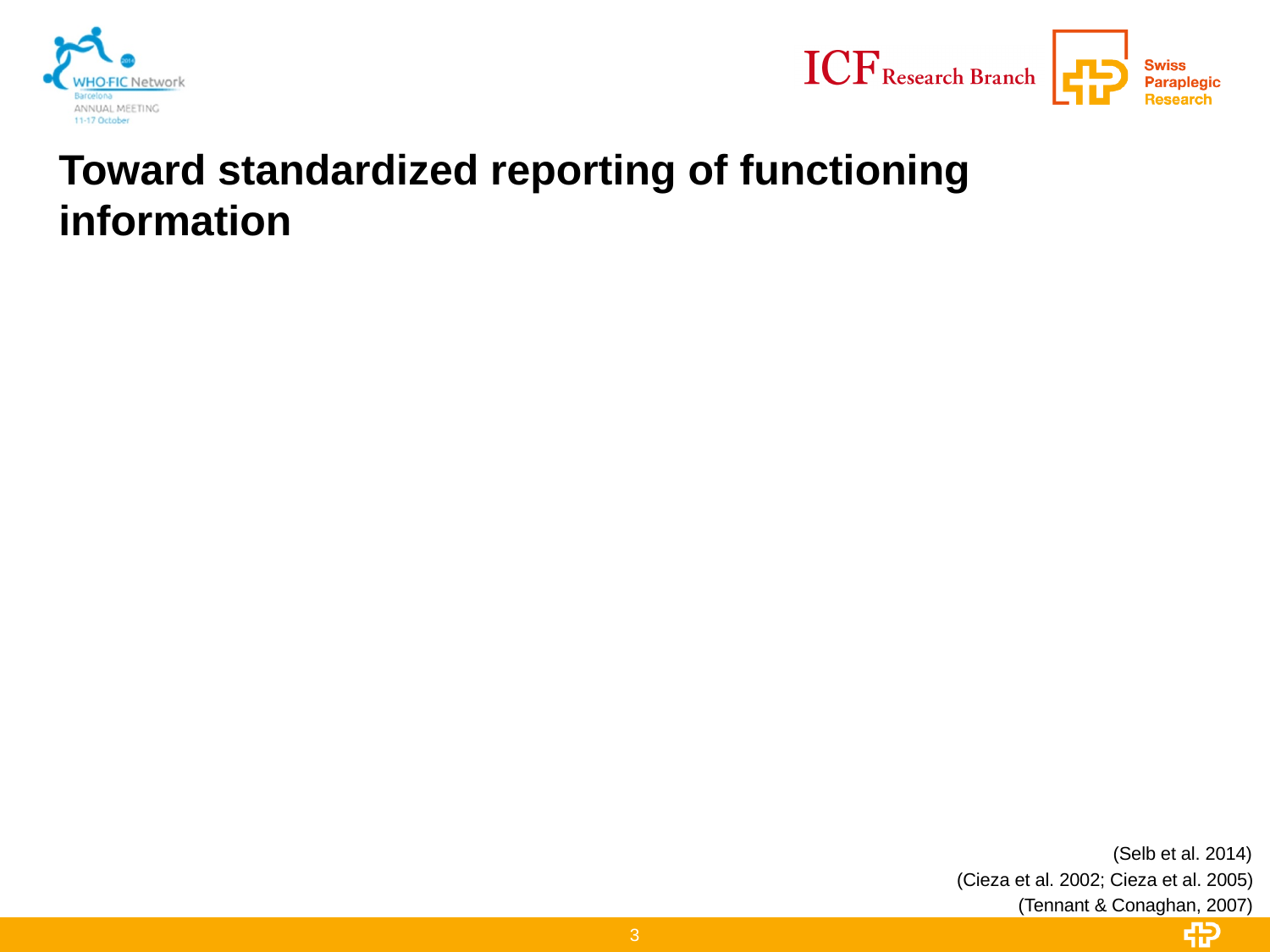

# Toward standardized reporting of functioning information

| Questions to be answered | Specification of elements for reporting | Relevant tools and methods |
| --- | --- | --- |
| What to assess? | ICF categories | ICF Core Sets |
| How to assess? | Existing methods and modes for data collection | ICF Linking Rules |
| How to report? | Standardized units: Range from 0 to 100 | Rasch measurement model |
| Questions to be answered | Specification of elements for reporting | Relevant tools and methods |
| --- | --- | --- |
| What to assess? | ICF categories | ICF Core Sets |
| How to assess? | Existing methods and modes for data collection | ICF Linking Rules |
| How to report? | Standardized units: Range from 0 to 100 | Rasch measurement model |
| Questions to be answered | Specification of elements for reporting | Relevant tools and methods |
| --- | --- | --- |
| What to assess? | ICF categories | ICF Core Sets |
| How to assess? | Existing methods and modes for data collection | ICF Linking Rules |
| How to report? | Standardized units: Range from 0 to 100 | Rasch measurement model |
| Questions to be answered | Specification of elements for reporting | Relevant tools and methods |
| --- | --- | --- |
| What to assess? | ICF categories | ICF Core Sets |
| How to assess? | Existing methods and modes for data collection | ICF Linking Rules |
| How to report? | Standardized units: Range from 0 to 100 | Rasch measurement model |
(Selb et al. 2014)
(Cieza et al. 2002; Cieza et al. 2005)
(Tennant & Conaghan, 2007)
3